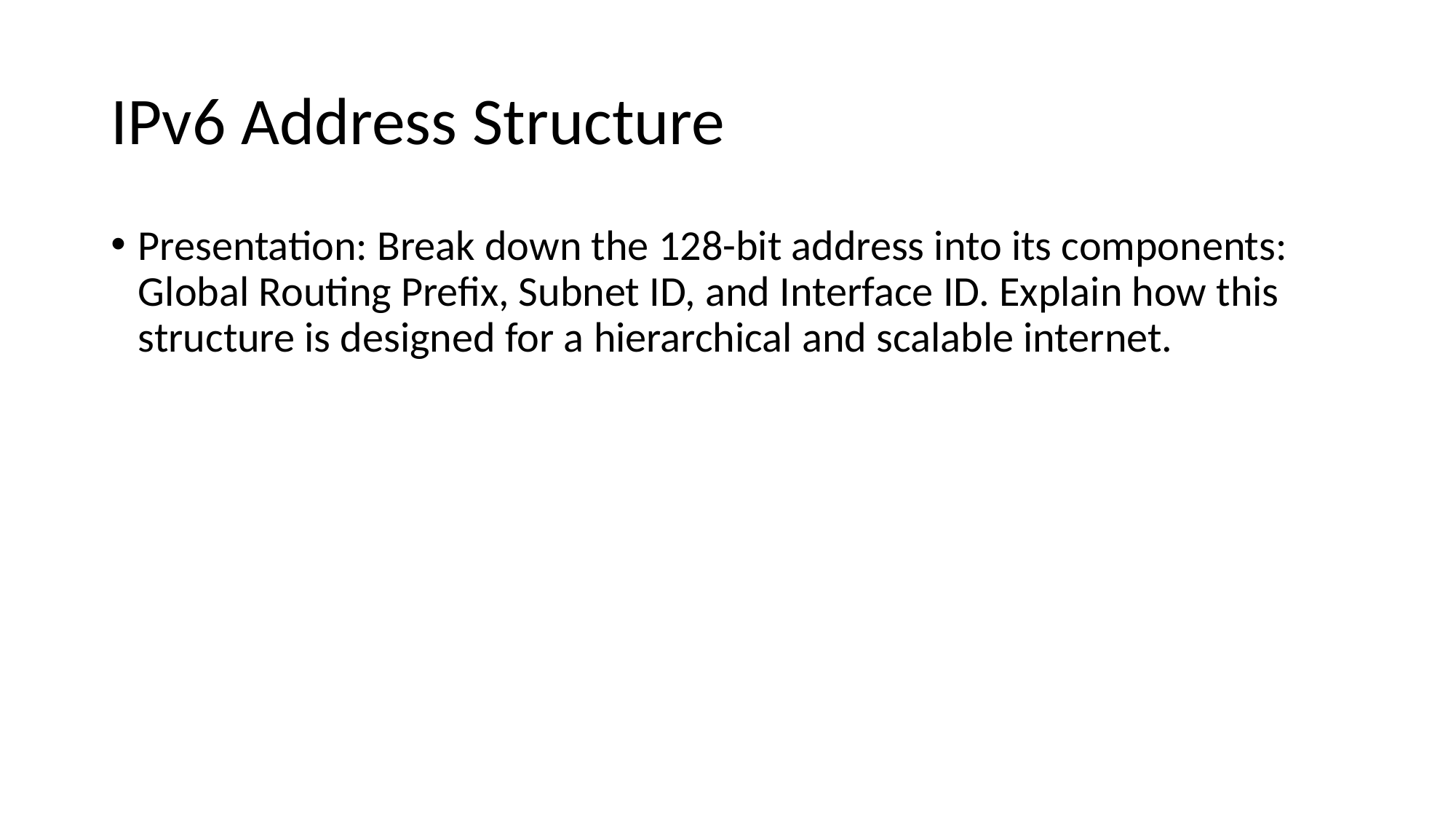

# IPv6 Address Structure
Presentation: Break down the 128-bit address into its components: Global Routing Prefix, Subnet ID, and Interface ID. Explain how this structure is designed for a hierarchical and scalable internet.